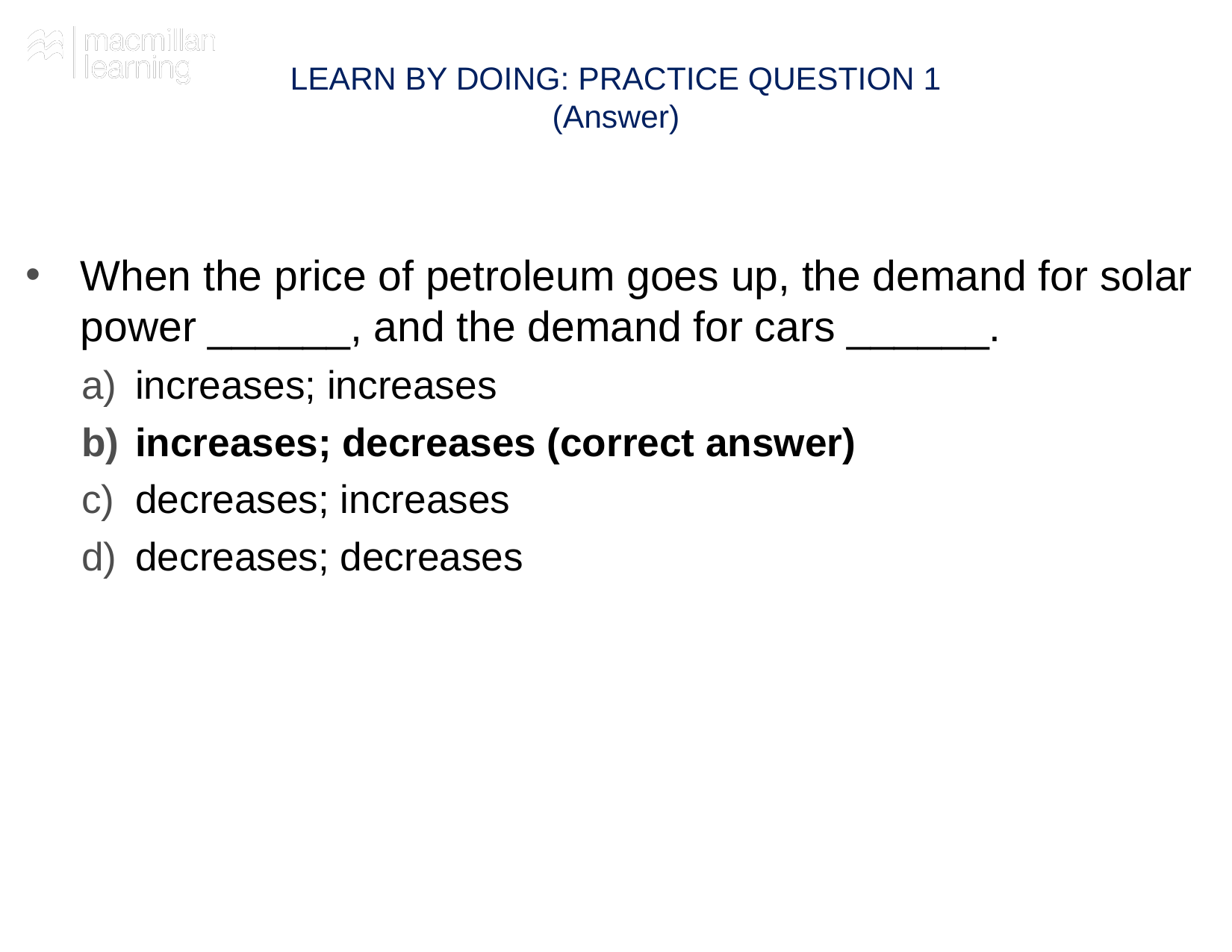

# LEARN BY DOING: PRACTICE QUESTION 1 (Answer)
When the price of petroleum goes up, the demand for solar power ______, and the demand for cars ______.
increases; increases
increases; decreases (correct answer)
decreases; increases
decreases; decreases